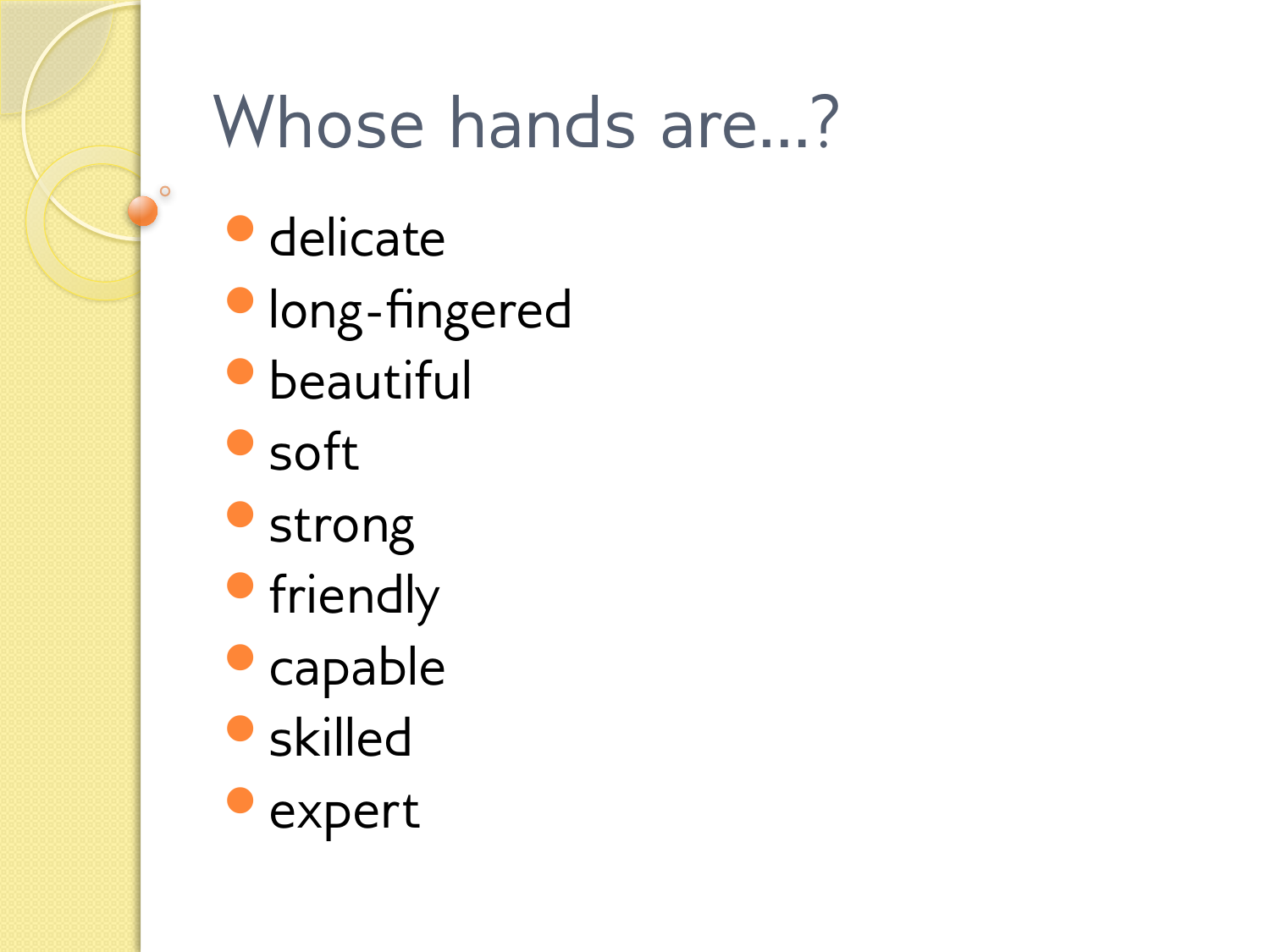

Whose hands are…?
delicate
long-fingered
beautiful
soft
strong
friendly
capable
skilled
expert